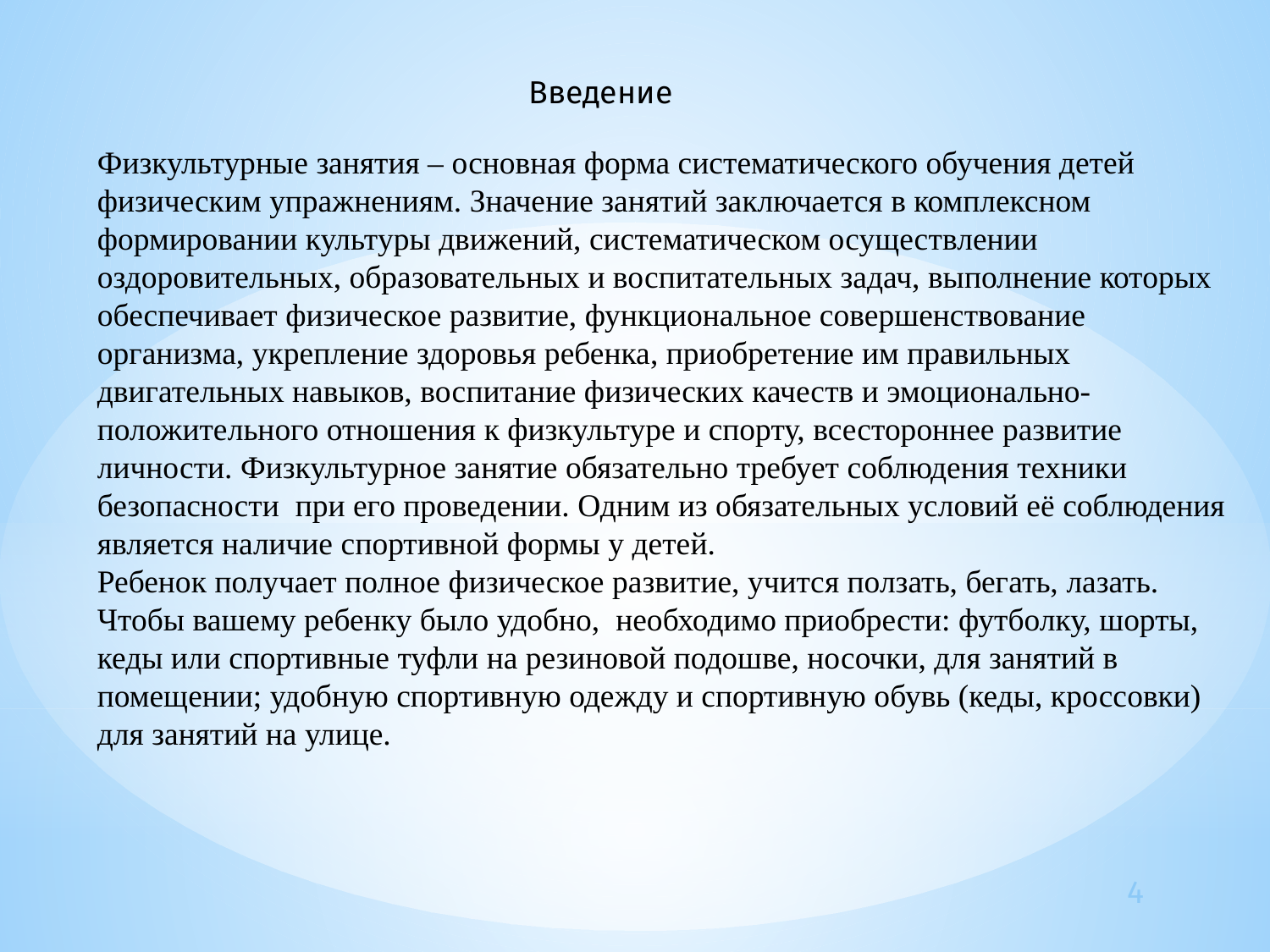

Введение
Физкультурные занятия – основная форма систематического обучения детей физическим упражнениям. Значение занятий заключается в комплексном формировании культуры движений, систематическом осуществлении оздоровительных, образовательных и воспитательных задач, выполнение которых обеспечивает физическое развитие, функциональное совершенствование организма, укрепление здоровья ребенка, приобретение им правильных двигательных навыков, воспитание физических качеств и эмоционально-положительного отношения к физкультуре и спорту, всестороннее развитие личности. Физкультурное занятие обязательно требует соблюдения техники безопасности  при его проведении. Одним из обязательных условий её соблюдения является наличие спортивной формы у детей.
Ребенок получает полное физическое развитие, учится ползать, бегать, лазать. Чтобы вашему ребенку было удобно,  необходимо приобрести: футболку, шорты, кеды или спортивные туфли на резиновой подошве, носочки, для занятий в помещении; удобную спортивную одежду и спортивную обувь (кеды, кроссовки) для занятий на улице.
4